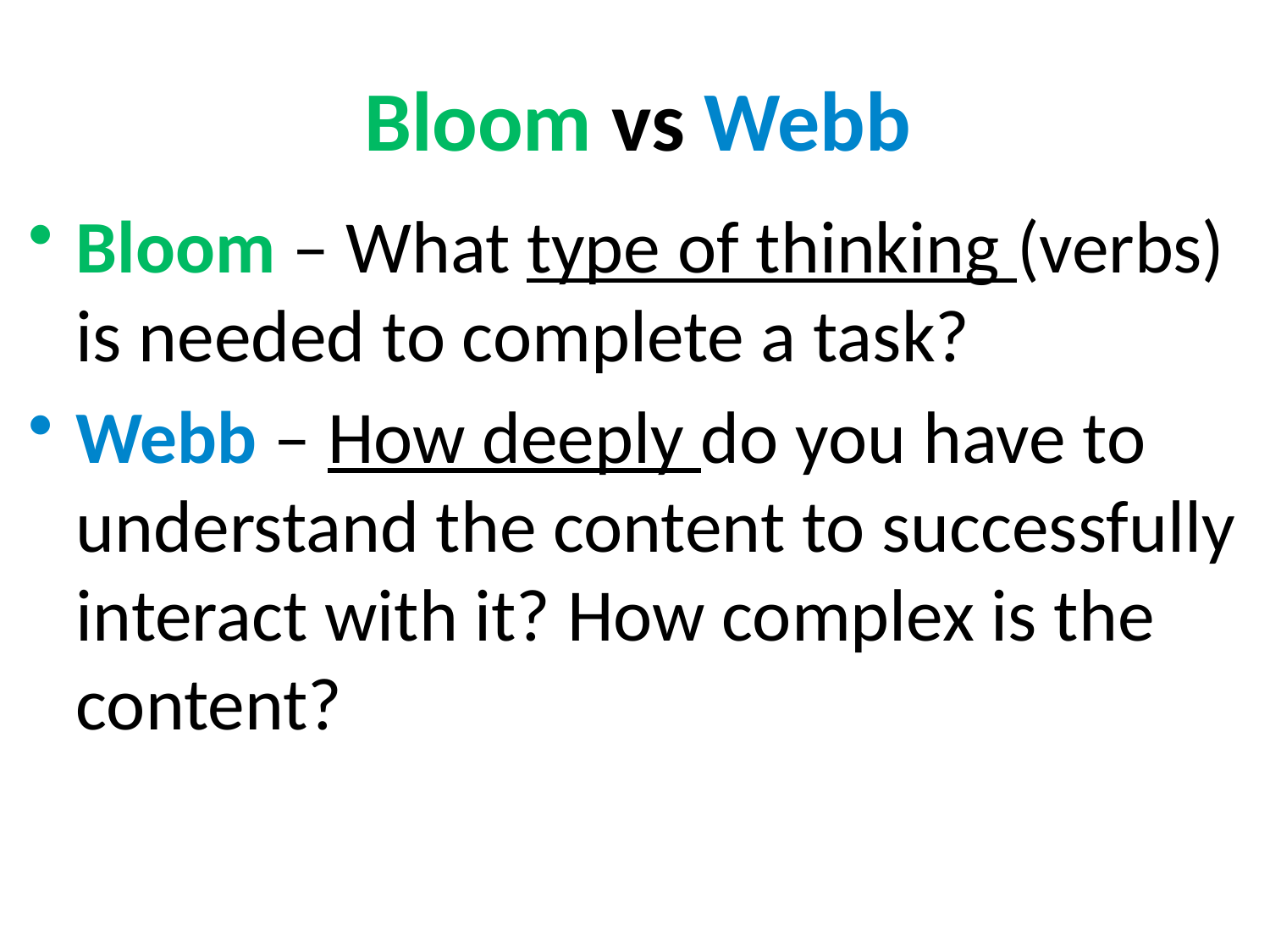

# Bloom vs Webb
Bloom – What type of thinking (verbs) is needed to complete a task?
Webb – How deeply do you have to understand the content to successfully interact with it? How complex is the content?